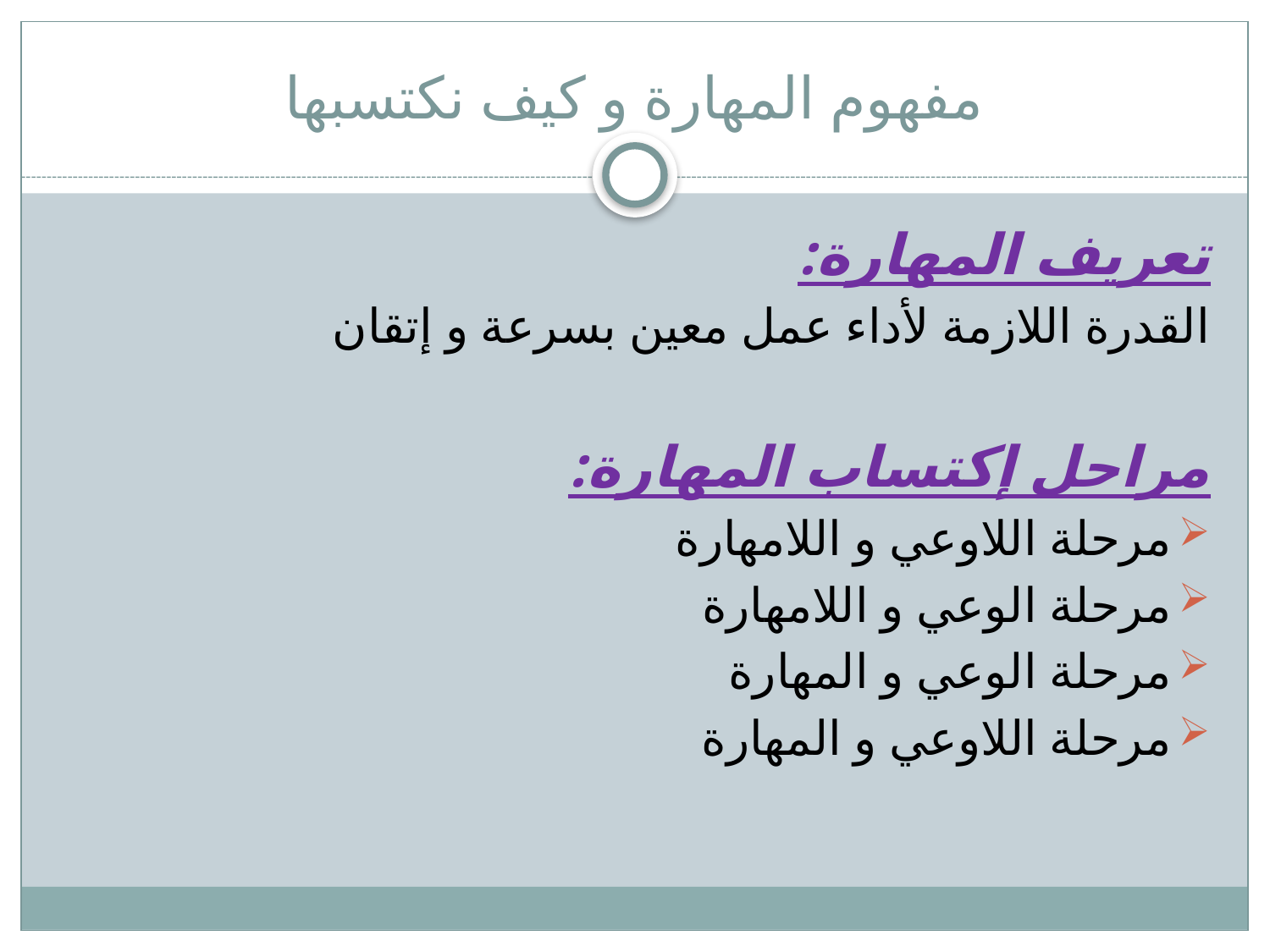

# مفهوم المهارة و كيف نكتسبها
تعريف المهارة:
القدرة اللازمة لأداء عمل معين بسرعة و إتقان

مراحل إكتساب المهارة:
مرحلة اللاوعي و اللامهارة
مرحلة الوعي و اللامهارة
مرحلة الوعي و المهارة
مرحلة اللاوعي و المهارة